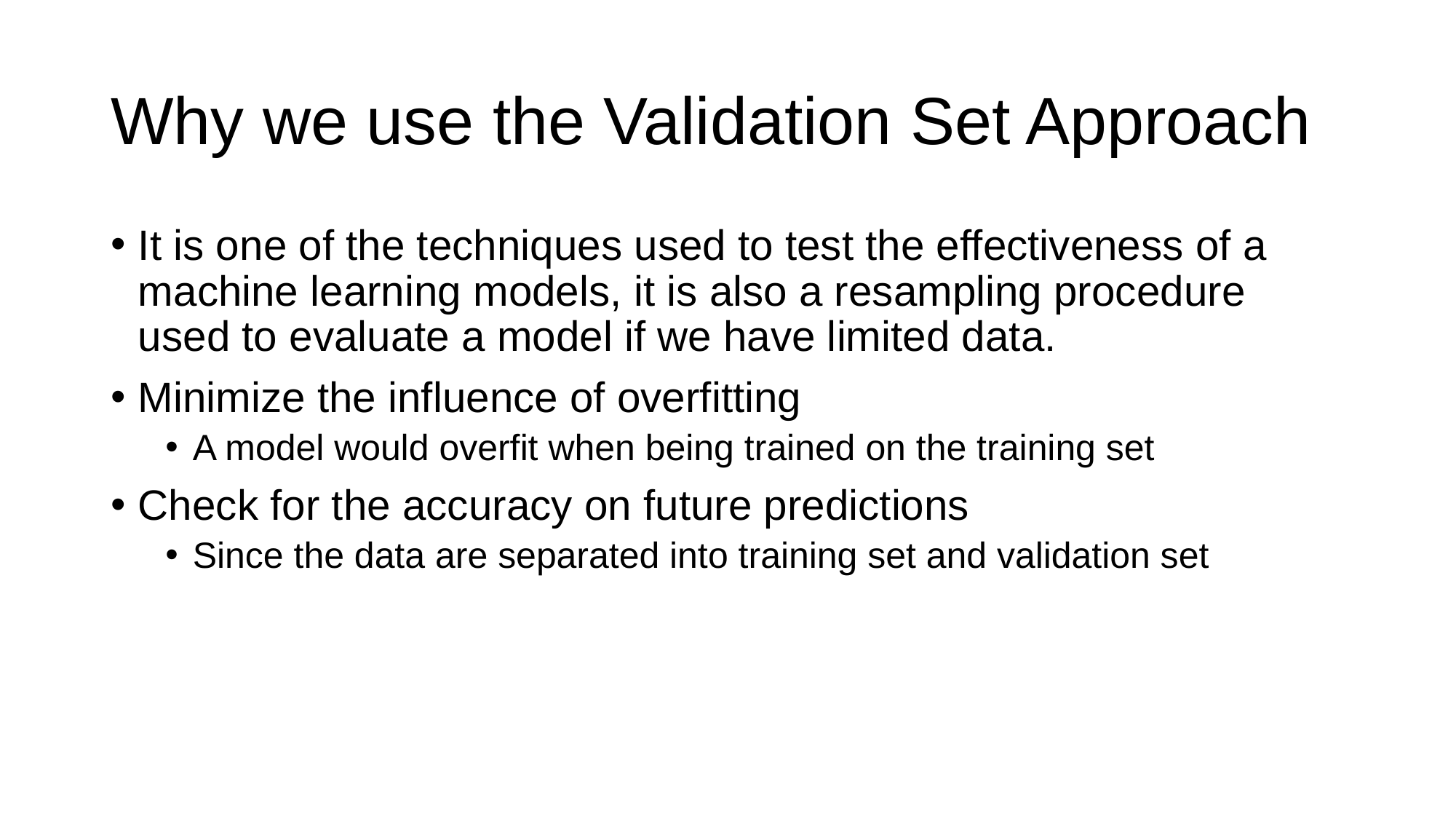

# Why we use the Validation Set Approach
It is one of the techniques used to test the effectiveness of a machine learning models, it is also a resampling procedure used to evaluate a model if we have limited data.
Minimize the influence of overfitting
A model would overfit when being trained on the training set
Check for the accuracy on future predictions
Since the data are separated into training set and validation set